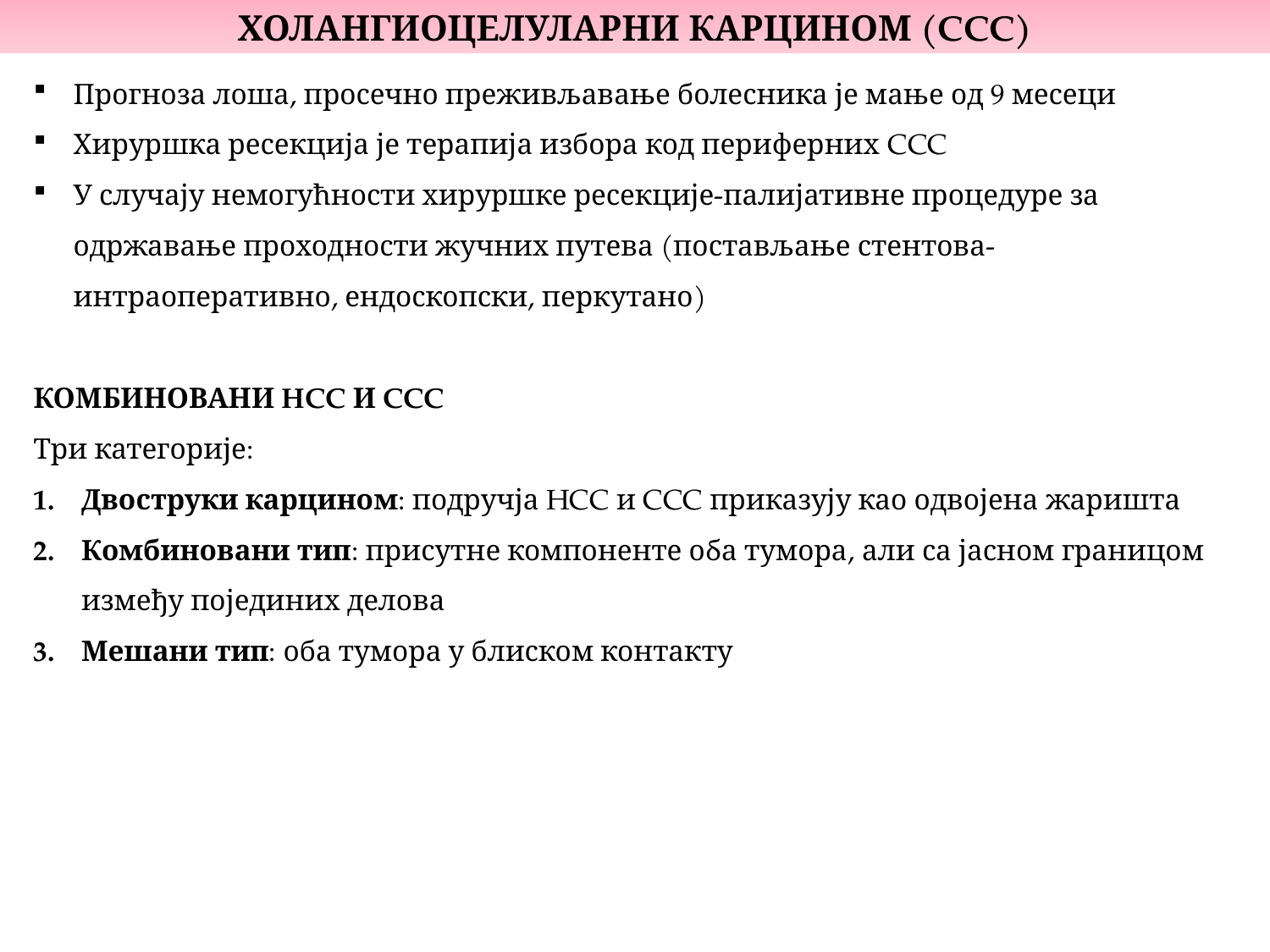

ХОЛАНГИОЦЕЛУЛАРНИ КАРЦИНОМ (CCC)
Прогноза лоша, просечно преживљавање болесника је мање од 9 месеци
Хируршка ресекција је терапија избора код периферних CCC
У случају немогућности хируршке ресекције-палијативне процедуре за одржавање проходности жучних путева (постављање стентова-интраоперативно, ендоскопски, перкутано)

КОМБИНОВАНИ HCC И CCC
Три категорије:
Двоструки карцином: подручја HCC и CCC приказују као одвојена жаришта
Комбиновани тип: присутне компоненте оба тумора, али са јасном границом између појединих делова
Мешани тип: оба тумора у блиском контакту